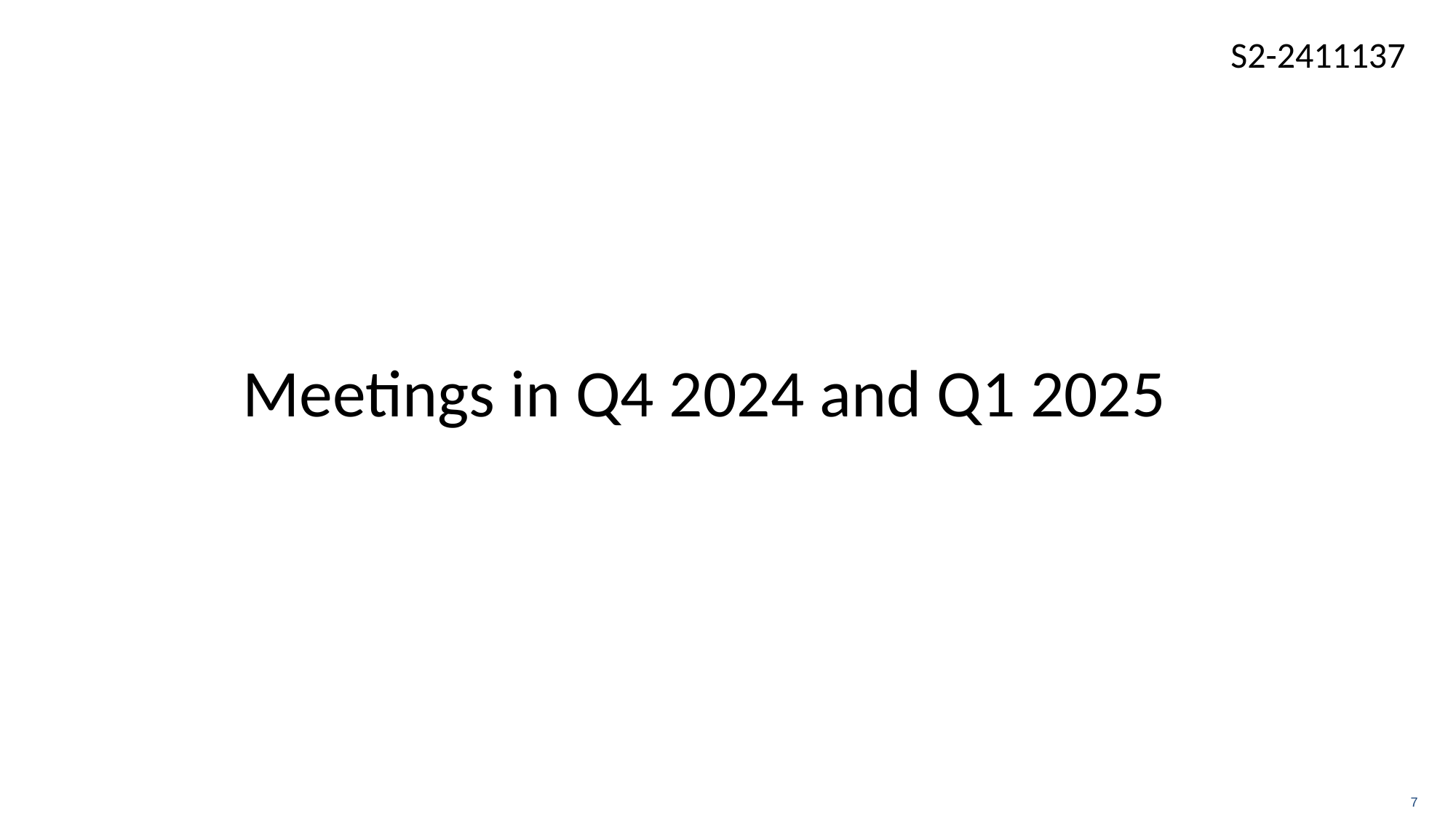

# Meetings in Q4 2024 and Q1 2025